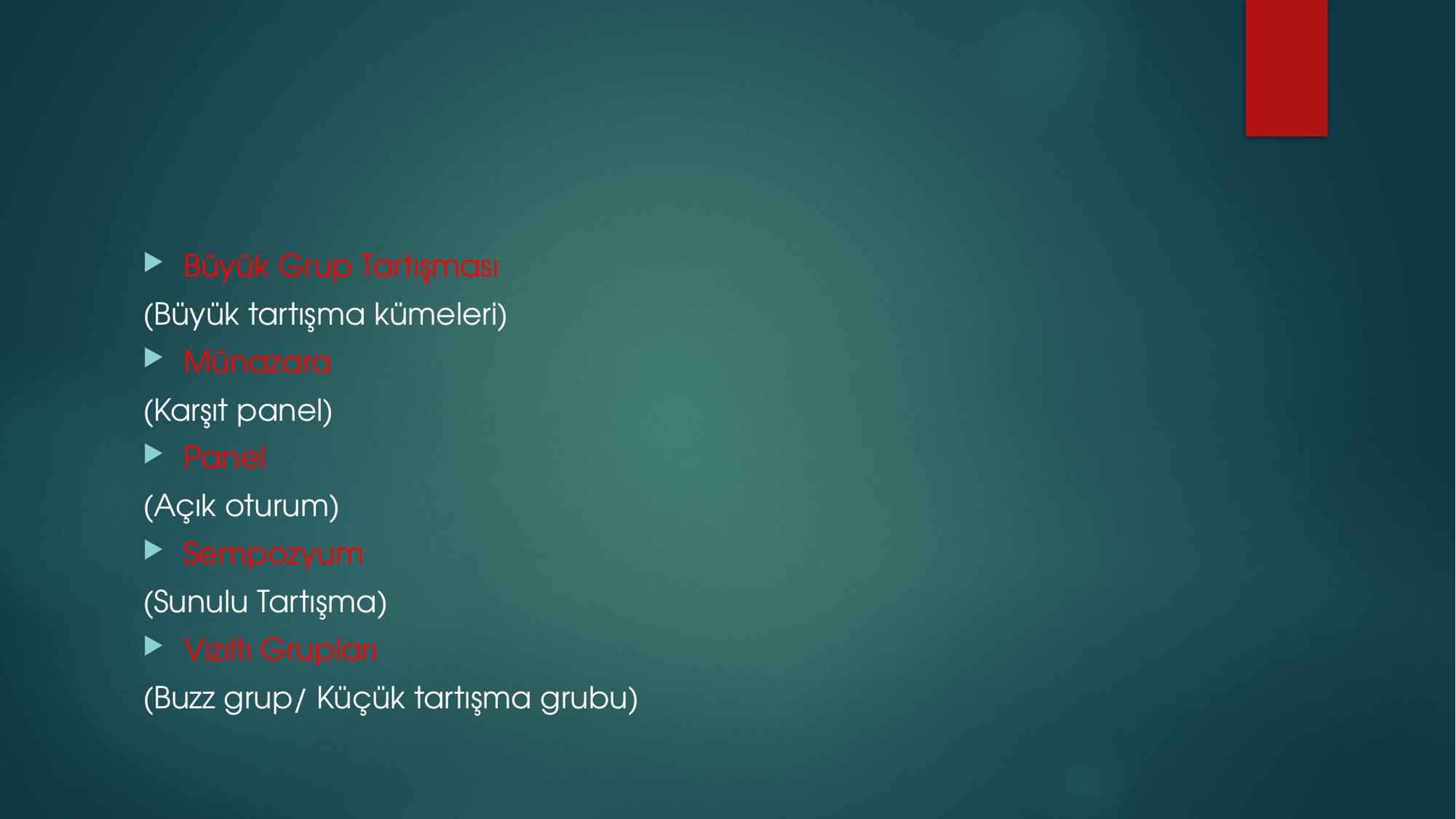

#
Büyük Grup Tartışması
(Büyük tartışma kümeleri)
Münazara
(Karşıt panel)
Panel
(Açık oturum)
Sempozyum
(Sunulu Tartışma)
Vızıltı Grupları
(Buzz grup/ Küçük tartışma grubu)